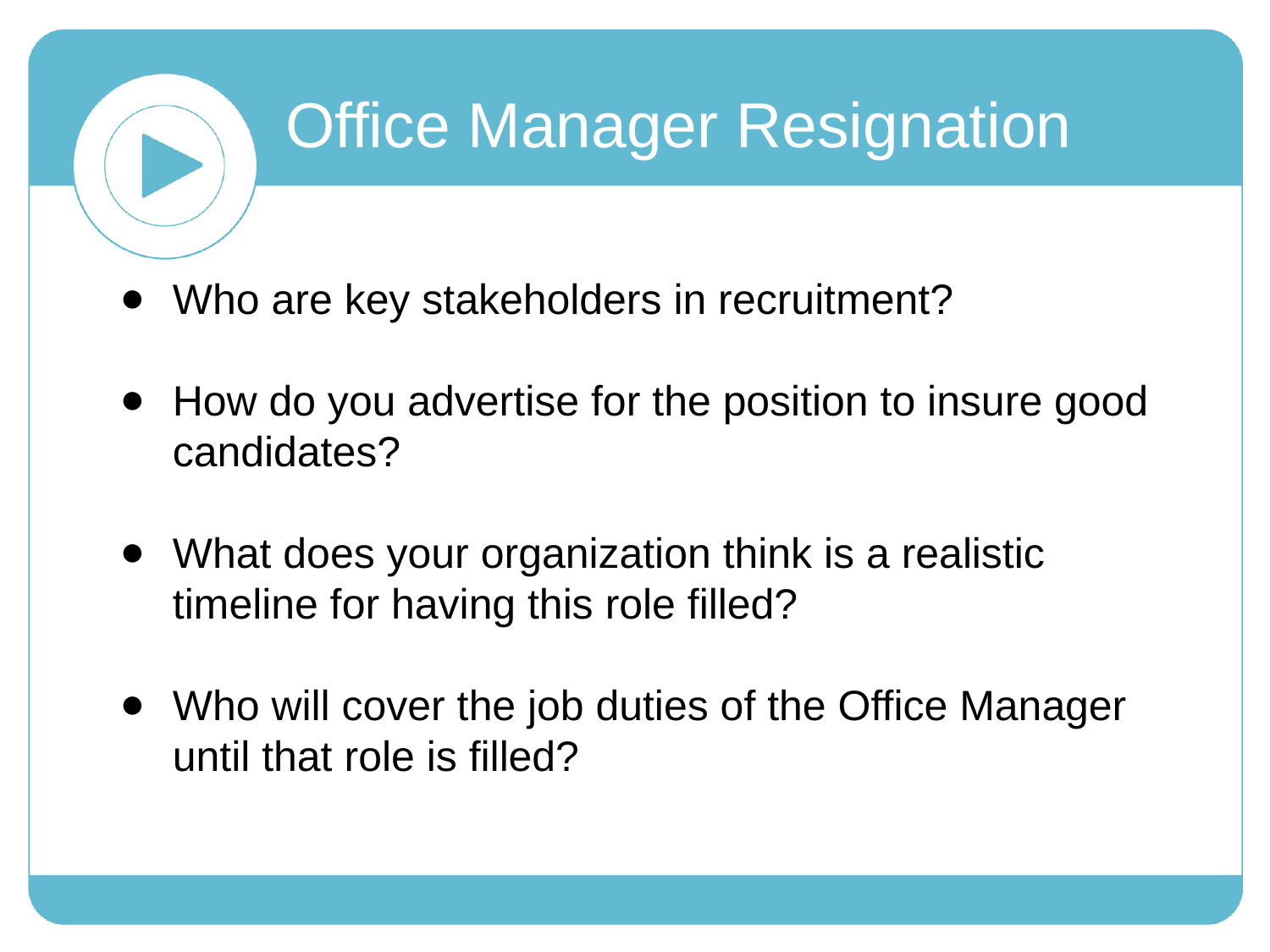

Office Manager Resignation

Who are key stakeholders in recruitment?

How do you advertise for the position to insure good candidates?

What does your organization think is a realistic timeline for having this role filled?

Who will cover the job duties of the Office Manager until that role is filled?